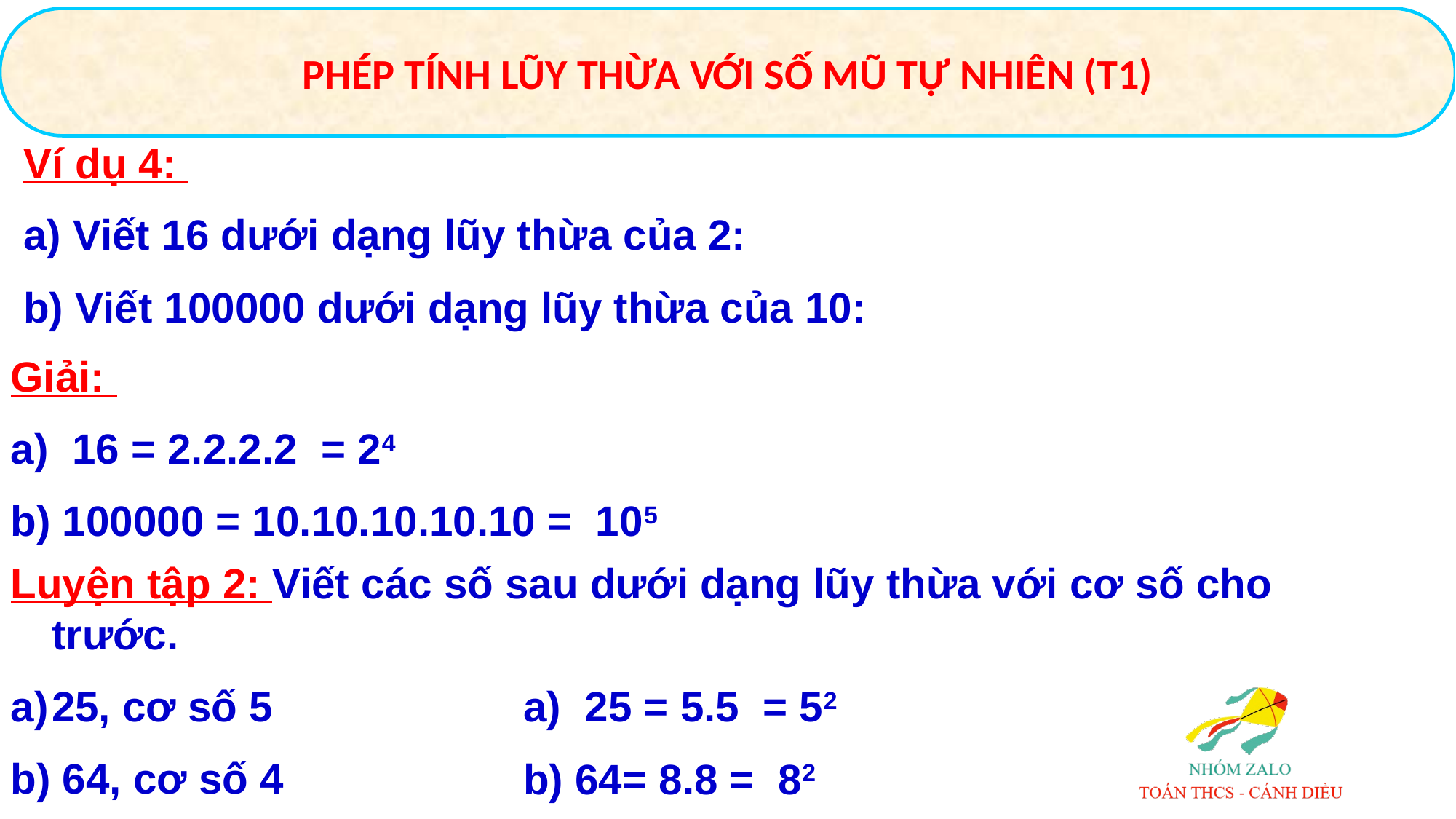

PHÉP TÍNH LŨY THỪA VỚI SỐ MŨ TỰ NHIÊN (T1)
Ví dụ 4:
a) Viết 16 dưới dạng lũy thừa của 2:
b) Viết 100000 dưới dạng lũy thừa của 10:
Giải:
a)  16 = 2.2.2.2  = 24
b) 100000 = 10.10.10.10.10 =  105
Luyện tập 2: Viết các số sau dưới dạng lũy thừa với cơ số cho trước.
25, cơ số 5
b) 64, cơ số 4

a)  25 = 5.5  = 52
b) 64= 8.8 =  82